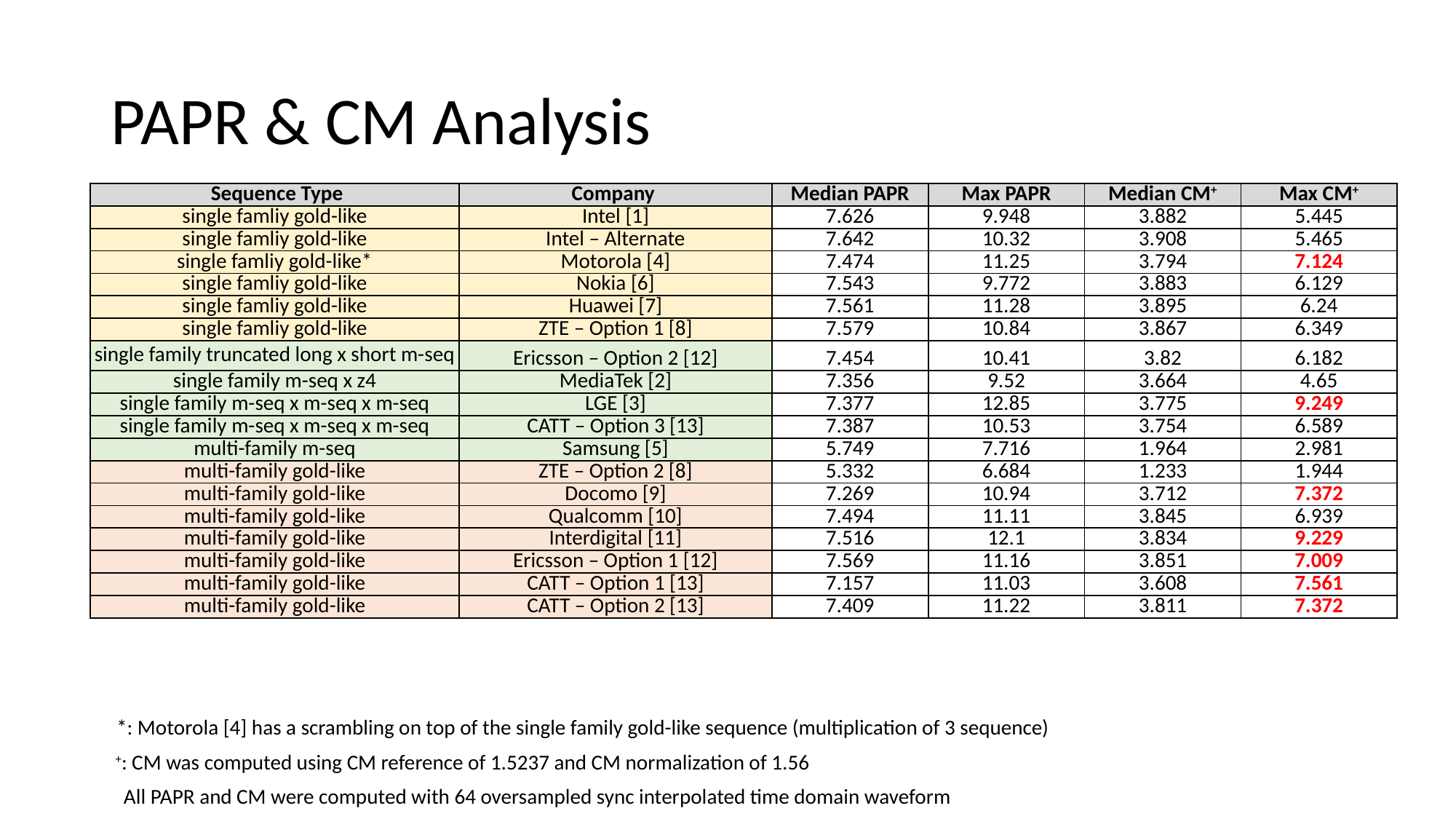

# PAPR & CM Analysis
| Sequence Type | Company | Median PAPR | Max PAPR | Median CM+ | Max CM+ |
| --- | --- | --- | --- | --- | --- |
| single famliy gold-like | Intel [1] | 7.626 | 9.948 | 3.882 | 5.445 |
| single famliy gold-like | Intel – Alternate | 7.642 | 10.32 | 3.908 | 5.465 |
| single famliy gold-like\* | Motorola [4] | 7.474 | 11.25 | 3.794 | 7.124 |
| single famliy gold-like | Nokia [6] | 7.543 | 9.772 | 3.883 | 6.129 |
| single famliy gold-like | Huawei [7] | 7.561 | 11.28 | 3.895 | 6.24 |
| single famliy gold-like | ZTE – Option 1 [8] | 7.579 | 10.84 | 3.867 | 6.349 |
| single family truncated long x short m-seq | Ericsson – Option 2 [12] | 7.454 | 10.41 | 3.82 | 6.182 |
| single family m-seq x z4 | MediaTek [2] | 7.356 | 9.52 | 3.664 | 4.65 |
| single family m-seq x m-seq x m-seq | LGE [3] | 7.377 | 12.85 | 3.775 | 9.249 |
| single family m-seq x m-seq x m-seq | CATT – Option 3 [13] | 7.387 | 10.53 | 3.754 | 6.589 |
| multi-family m-seq | Samsung [5] | 5.749 | 7.716 | 1.964 | 2.981 |
| multi-family gold-like | ZTE – Option 2 [8] | 5.332 | 6.684 | 1.233 | 1.944 |
| multi-family gold-like | Docomo [9] | 7.269 | 10.94 | 3.712 | 7.372 |
| multi-family gold-like | Qualcomm [10] | 7.494 | 11.11 | 3.845 | 6.939 |
| multi-family gold-like | Interdigital [11] | 7.516 | 12.1 | 3.834 | 9.229 |
| multi-family gold-like | Ericsson – Option 1 [12] | 7.569 | 11.16 | 3.851 | 7.009 |
| multi-family gold-like | CATT – Option 1 [13] | 7.157 | 11.03 | 3.608 | 7.561 |
| multi-family gold-like | CATT – Option 2 [13] | 7.409 | 11.22 | 3.811 | 7.372 |
*: Motorola [4] has a scrambling on top of the single family gold-like sequence (multiplication of 3 sequence)
+: CM was computed using CM reference of 1.5237 and CM normalization of 1.56
All PAPR and CM were computed with 64 oversampled sync interpolated time domain waveform